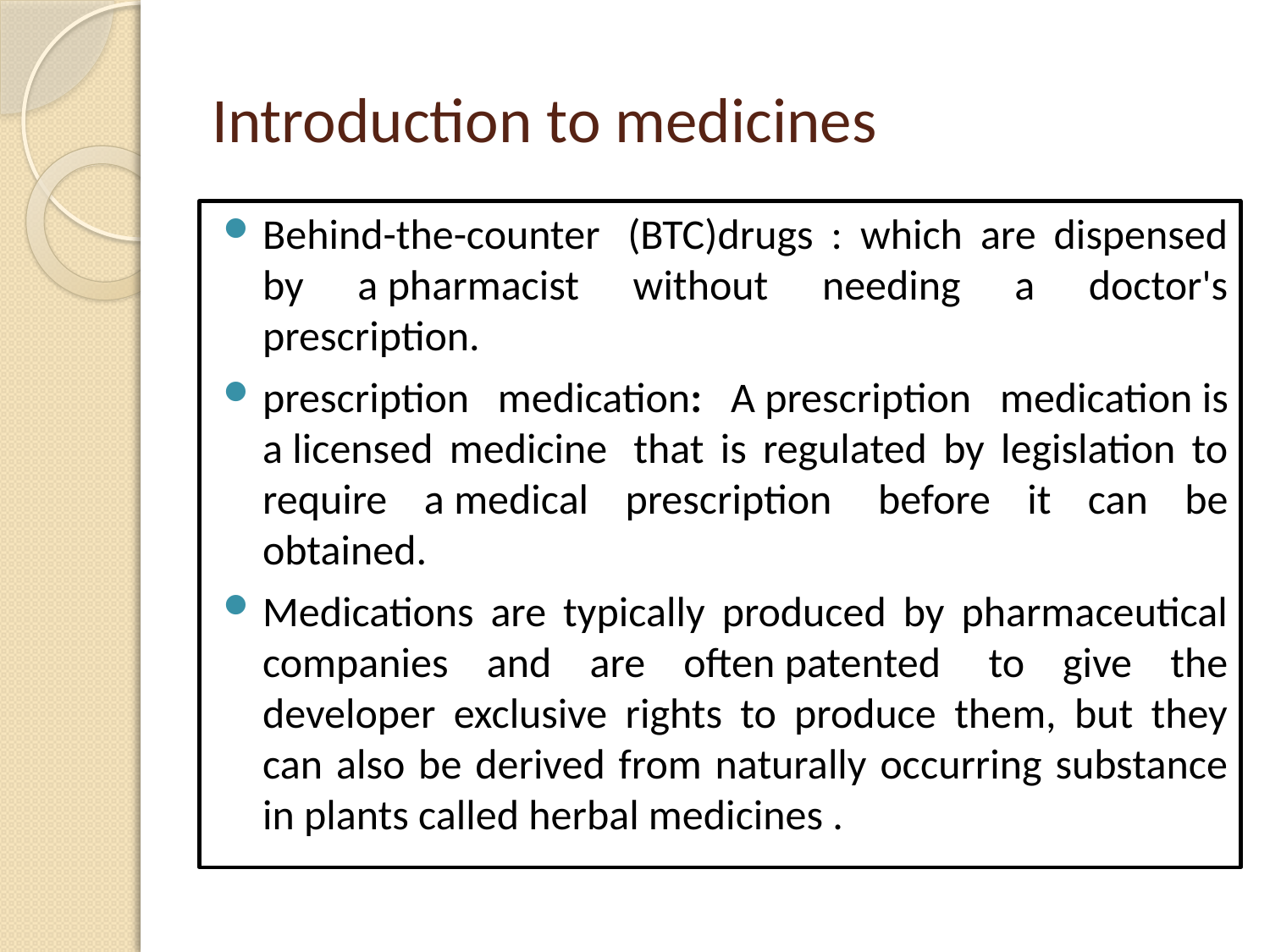

# Introduction to medicines
Behind-the-counter  (BTC)drugs : which are dispensed by a pharmacist without needing a doctor's prescription.
prescription medication: A prescription medication is a licensed medicine  that is regulated by legislation to require a medical prescription  before it can be obtained.
Medications are typically produced by pharmaceutical companies and are often patented  to give the developer exclusive rights to produce them, but they can also be derived from naturally occurring substance in plants called herbal medicines .